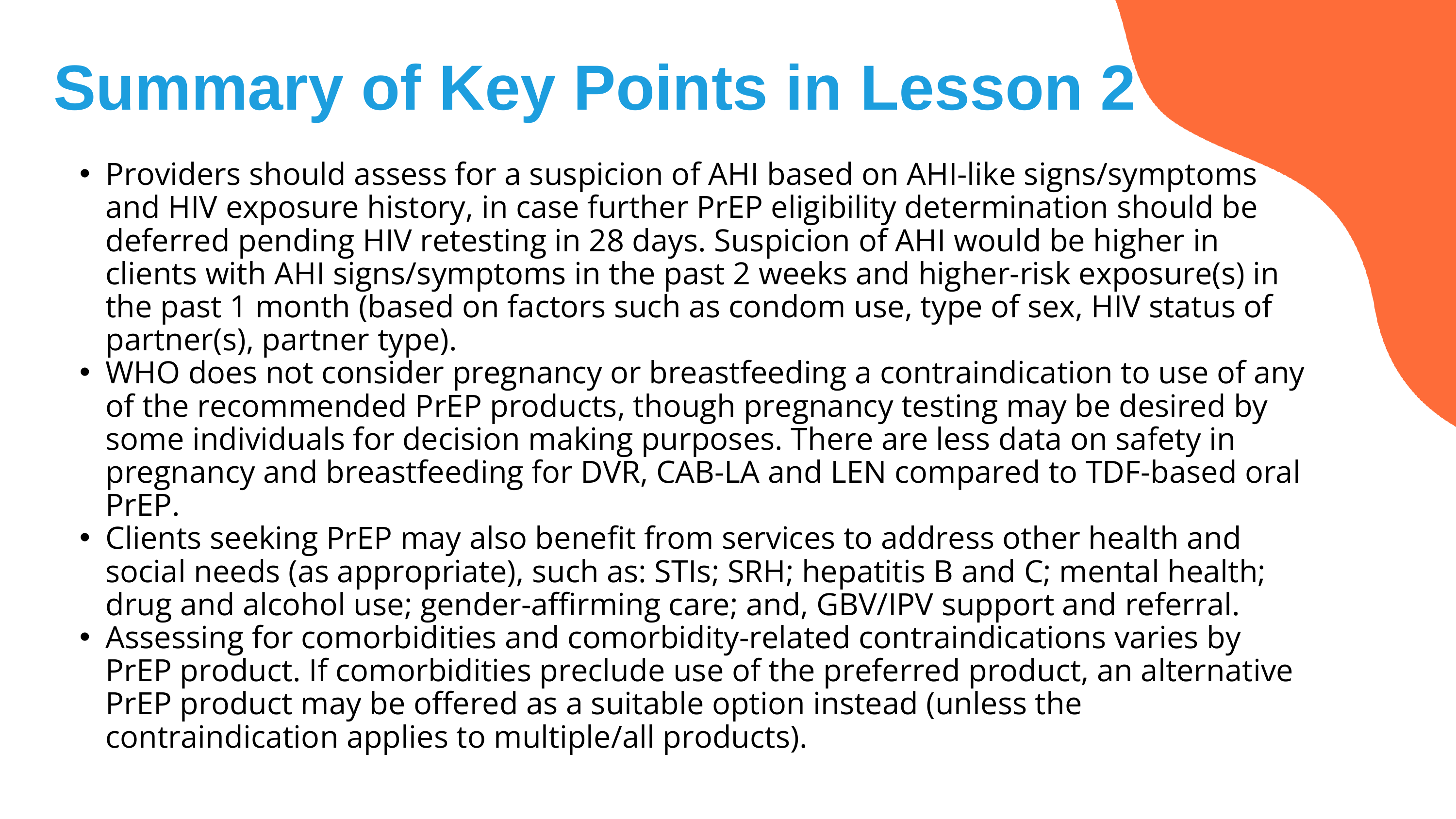

Summary of Key Points in Lesson 2
Providers should assess for a suspicion of AHI based on AHI-like signs/symptoms and HIV exposure history, in case further PrEP eligibility determination should be deferred pending HIV retesting in 28 days. Suspicion of AHI would be higher in clients with AHI signs/symptoms in the past 2 weeks and higher-risk exposure(s) in the past 1 month (based on factors such as condom use, type of sex, HIV status of partner(s), partner type).
WHO does not consider pregnancy or breastfeeding a contraindication to use of any of the recommended PrEP products, though pregnancy testing may be desired by some individuals for decision making purposes. There are less data on safety in pregnancy and breastfeeding for DVR, CAB-LA and LEN compared to TDF-based oral PrEP.
Clients seeking PrEP may also benefit from services to address other health and social needs (as appropriate), such as: STIs; SRH; hepatitis B and C; mental health; drug and alcohol use; gender-affirming care; and, GBV/IPV support and referral.
Assessing for comorbidities and comorbidity-related contraindications varies by PrEP product. If comorbidities preclude use of the preferred product, an alternative PrEP product may be offered as a suitable option instead (unless the contraindication applies to multiple/all products).